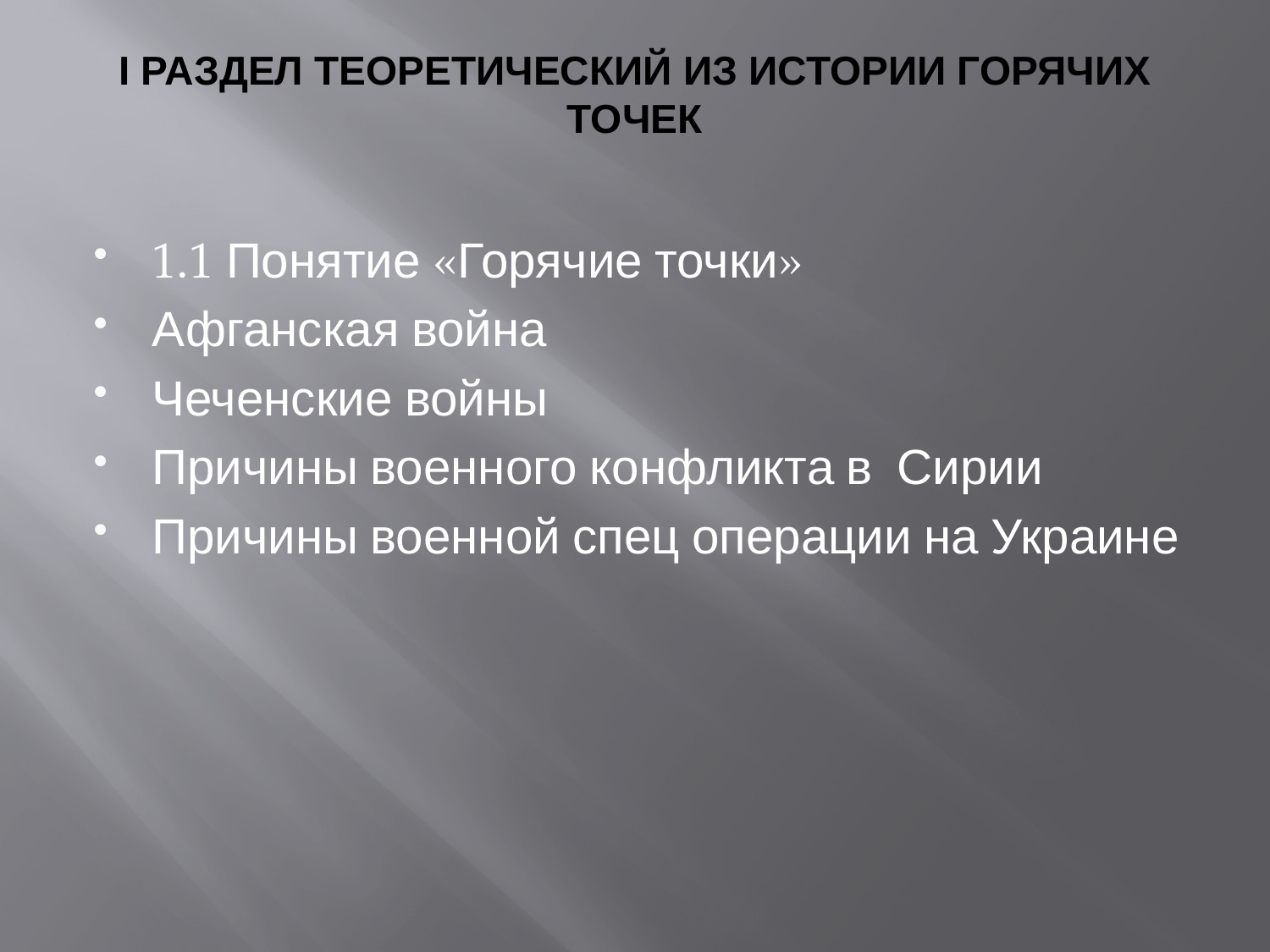

# I РАЗДЕЛ ТЕОРЕТИЧЕСКИЙ ИЗ ИСТОРИИ ГОРЯЧИХ ТОЧЕК
1.1 Понятие «Горячие точки»
Афганская война
Чеченские войны
Причины военного конфликта в  Сирии
Причины военной спец операции на Украине